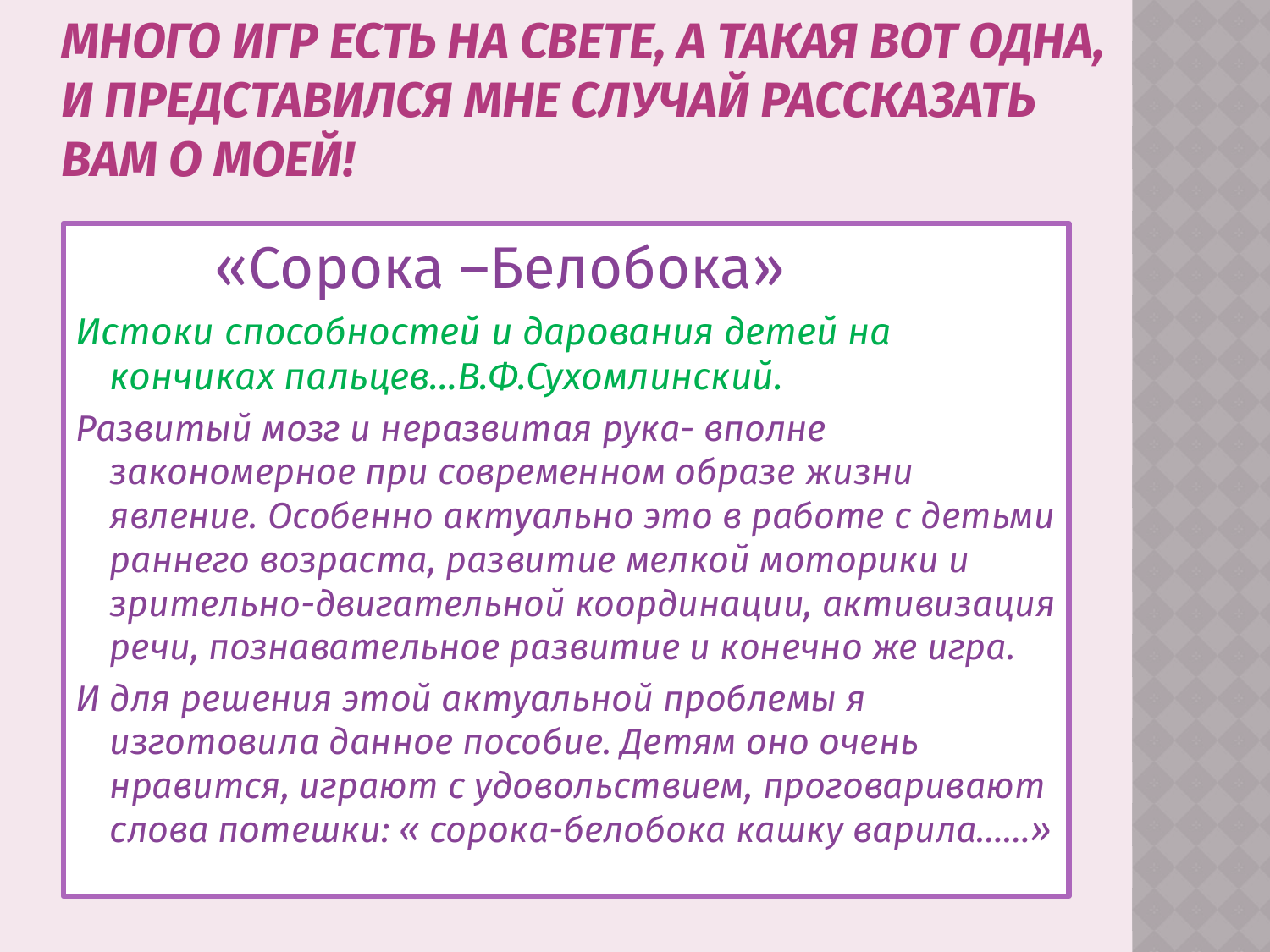

# Много игр есть на свете, а такая вот одна, и представился мне случай рассказать вам о моей!
         «Сорока –Белобока»
Истоки способностей и дарования детей на кончиках пальцев…В.Ф.Сухомлинский.
Развитый мозг и неразвитая рука- вполне  закономерное при современном образе жизни явление. Особенно актуально это в работе с детьми раннего возраста, развитие мелкой моторики и зрительно-двигательной координации, активизация речи, познавательное развитие и конечно же игра.
И для решения этой актуальной проблемы я изготовила данное пособие. Детям оно очень нравится, играют с удовольствием, проговаривают слова потешки: « сорока-белобока кашку варила……»